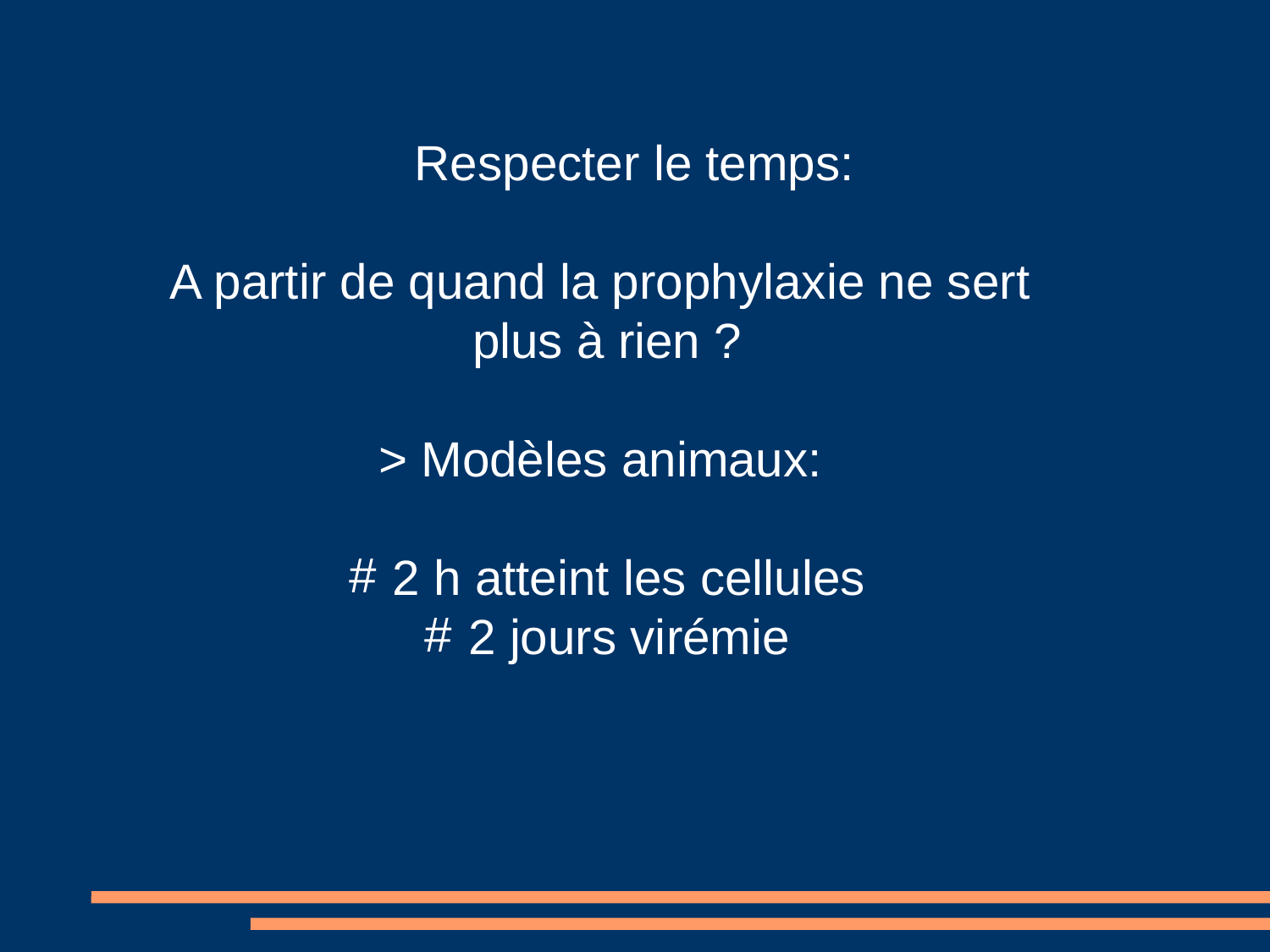

Respecter le temps:

A partir de quand la prophylaxie ne sert
plus à rien ?

> Modèles animaux:

 2 h atteint les cellules
 2 jours virémie